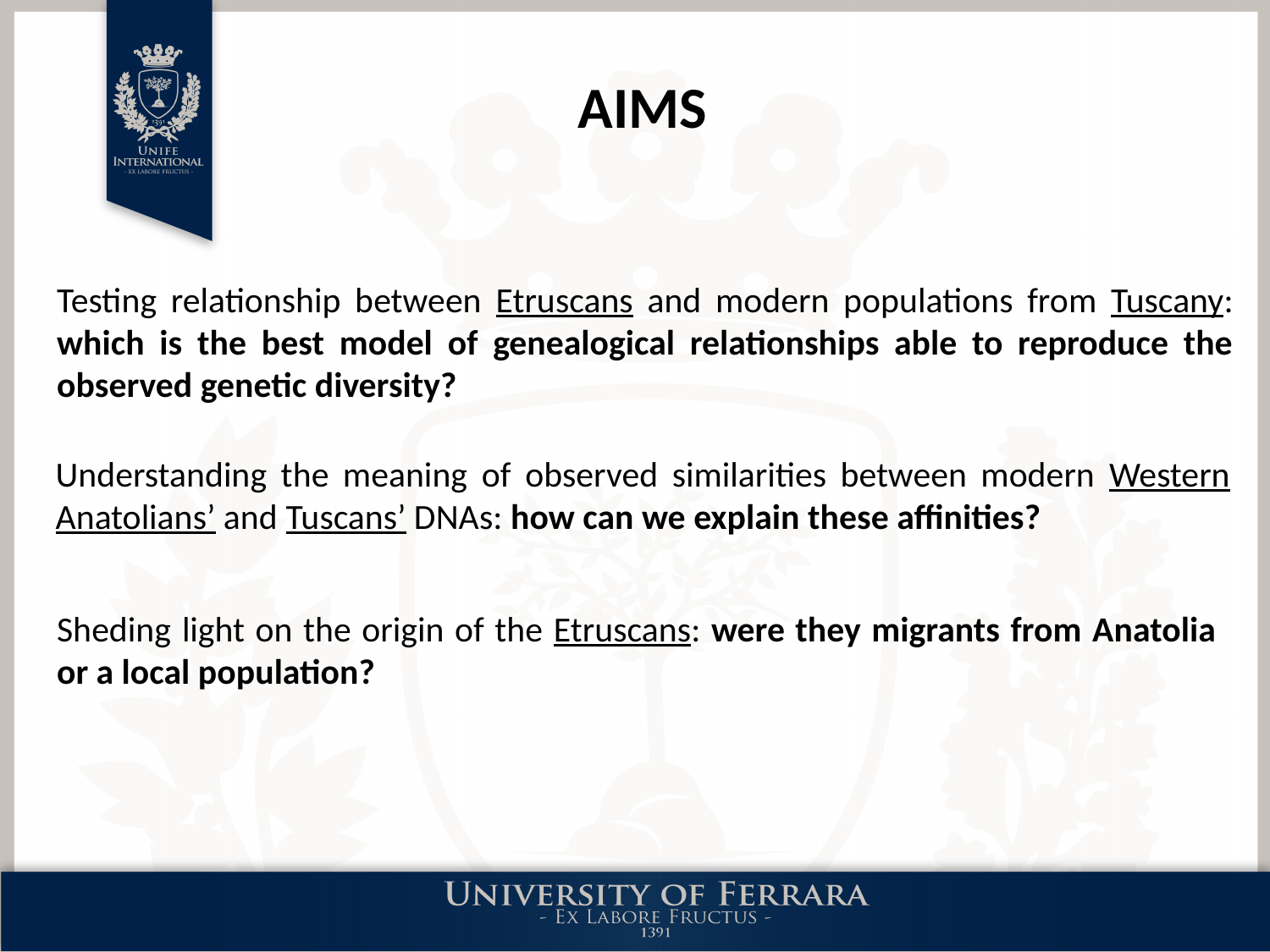

AIMS
Testing relationship between Etruscans and modern populations from Tuscany: which is the best model of genealogical relationships able to reproduce the observed genetic diversity?
Understanding the meaning of observed similarities between modern Western Anatolians’ and Tuscans’ DNAs: how can we explain these affinities?
Sheding light on the origin of the Etruscans: were they migrants from Anatolia or a local population?